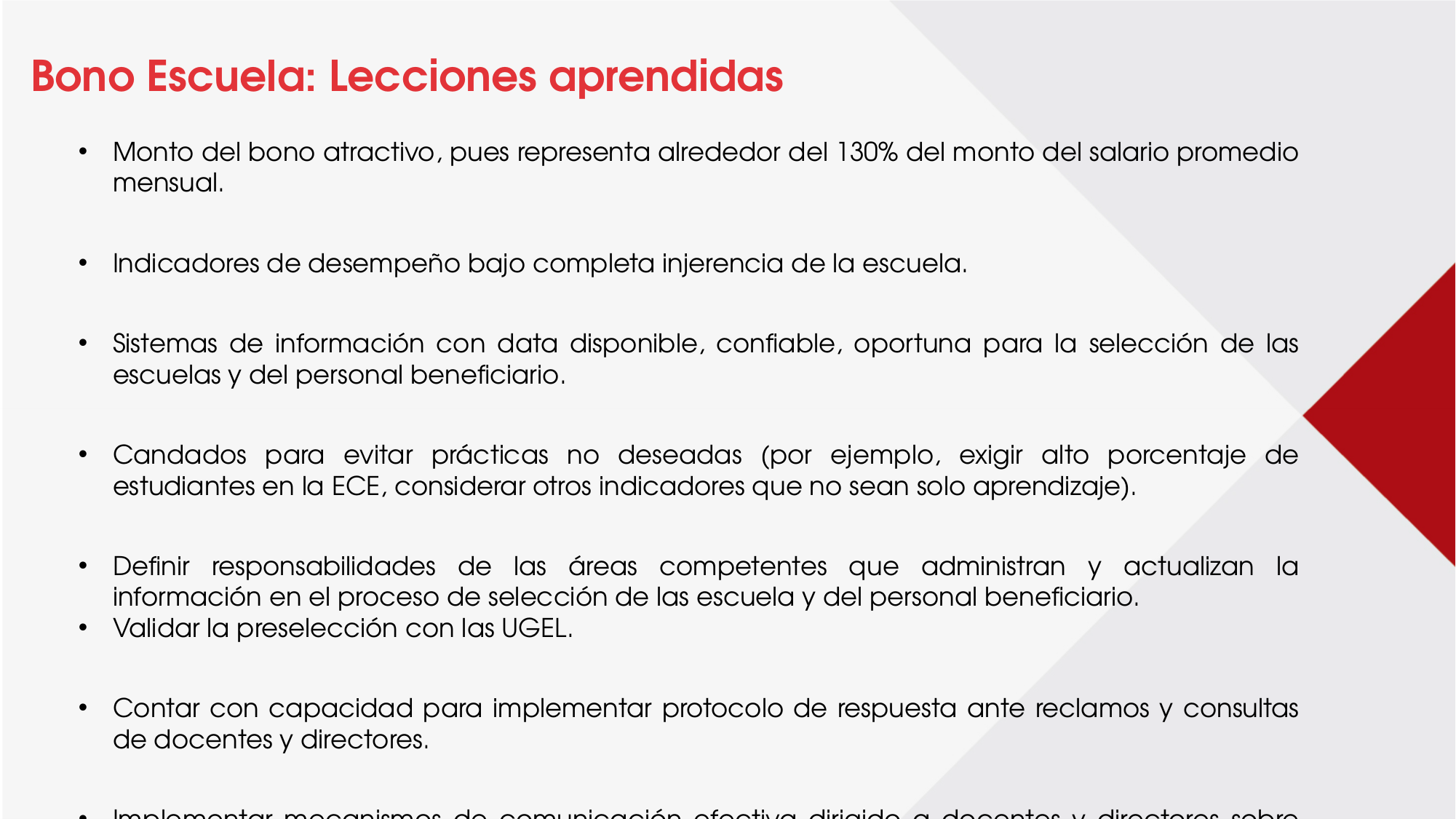

Bono Escuela: Lecciones aprendidas
Monto del bono atractivo, pues representa alrededor del 130% del monto del salario promedio mensual.

Indicadores de desempeño bajo completa injerencia de la escuela.

Sistemas de información con data disponible, confiable, oportuna para la selección de las escuelas y del personal beneficiario.

Candados para evitar prácticas no deseadas (por ejemplo, exigir alto porcentaje de estudiantes en la ECE, considerar otros indicadores que no sean solo aprendizaje).

Definir responsabilidades de las áreas competentes que administran y actualizan la información en el proceso de selección de las escuela y del personal beneficiario.
Validar la preselección con las UGEL.

Contar con capacidad para implementar protocolo de respuesta ante reclamos y consultas de docentes y directores.

Implementar mecanismos de comunicación efectiva dirigido a docentes y directores sobre cómo poder obtener el bono, cuáles son sus objetivos, etc.